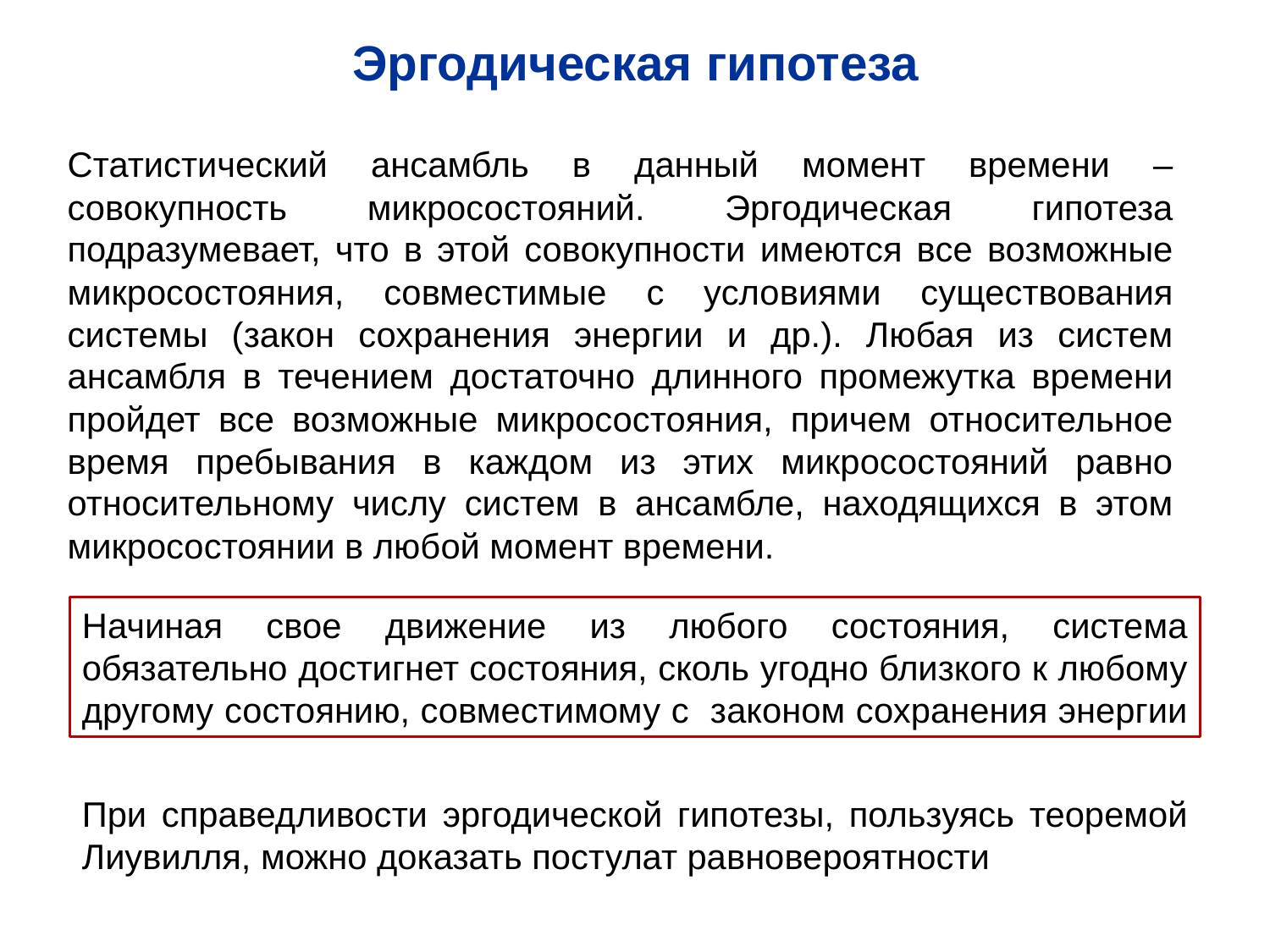

Эргодическая гипотеза
Статистический ансамбль в данный момент времени – совокупность микросостояний. Эргодическая гипотеза подразумевает, что в этой совокупности имеются все возможные микросостояния, совместимые с условиями существования системы (закон сохранения энергии и др.). Любая из систем ансамбля в течением достаточно длинного промежутка времени пройдет все возможные микросостояния, причем относительное время пребывания в каждом из этих микросостояний равно относительному числу систем в ансамбле, находящихся в этом микросостоянии в любой момент времени.
Начиная свое движение из любого состояния, система обязательно достигнет состояния, сколь угодно близкого к любому другому состоянию, совместимому с  законом сохранения энергии
При справедливости эргодической гипотезы, пользуясь теоремой Лиувилля, можно доказать постулат равновероятности